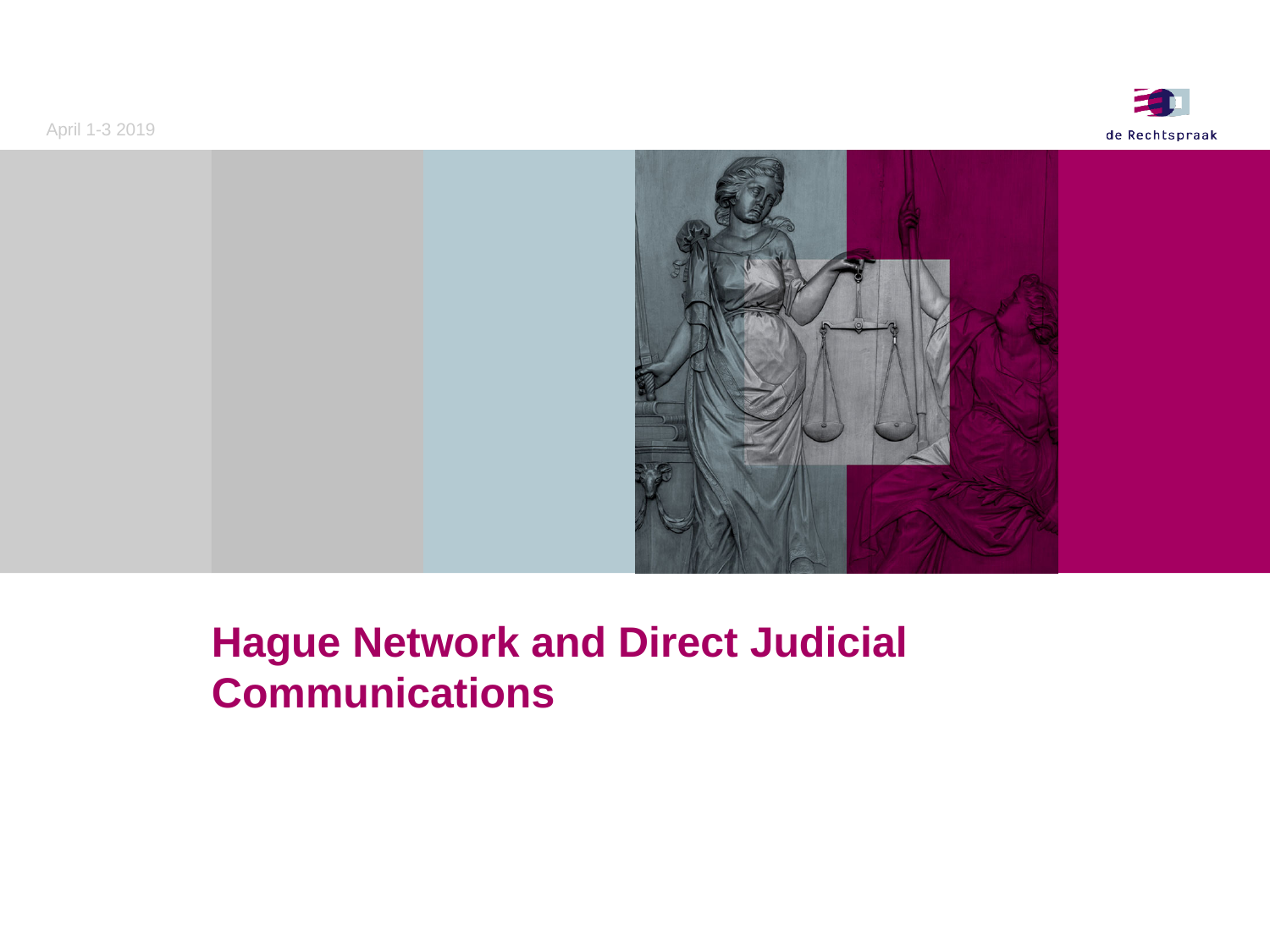

April 1-3 2019
# Hague Network and Direct Judicial Communications